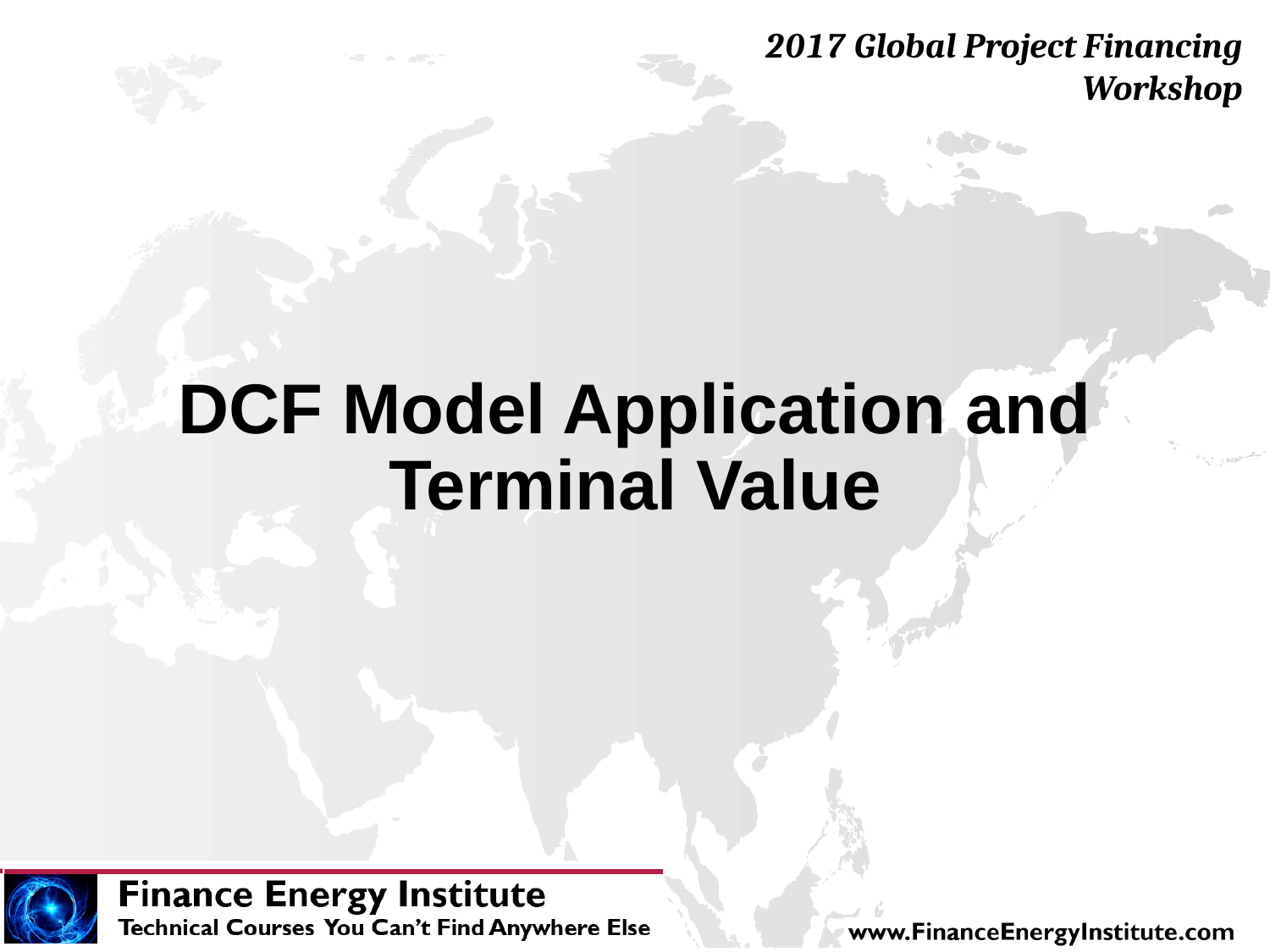

# DCF Model Application and Terminal Value